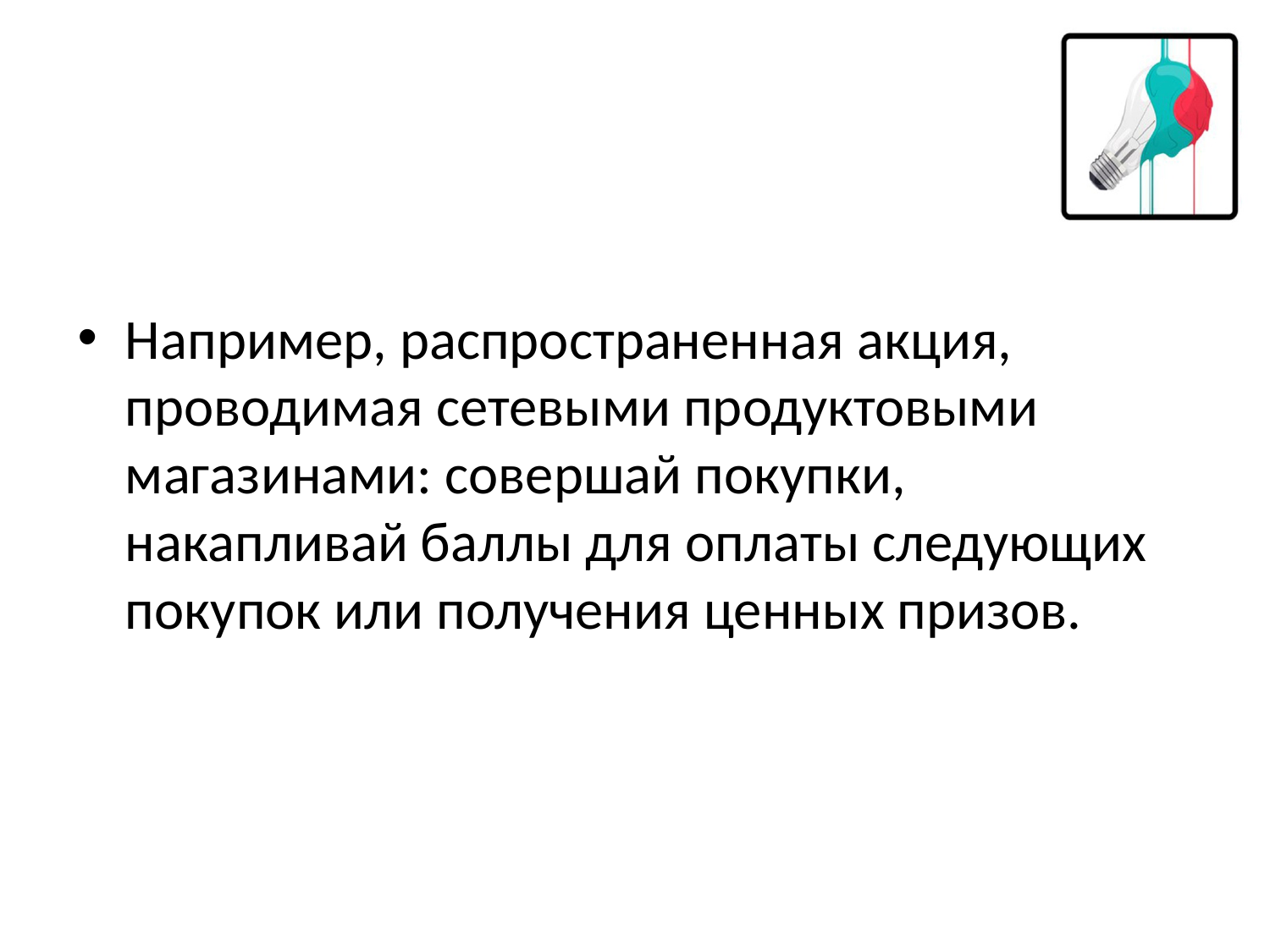

Например, распространенная акция, проводимая сетевыми продуктовыми магазинами: совершай покупки, накапливай баллы для оплаты следующих покупок или получения ценных призов.